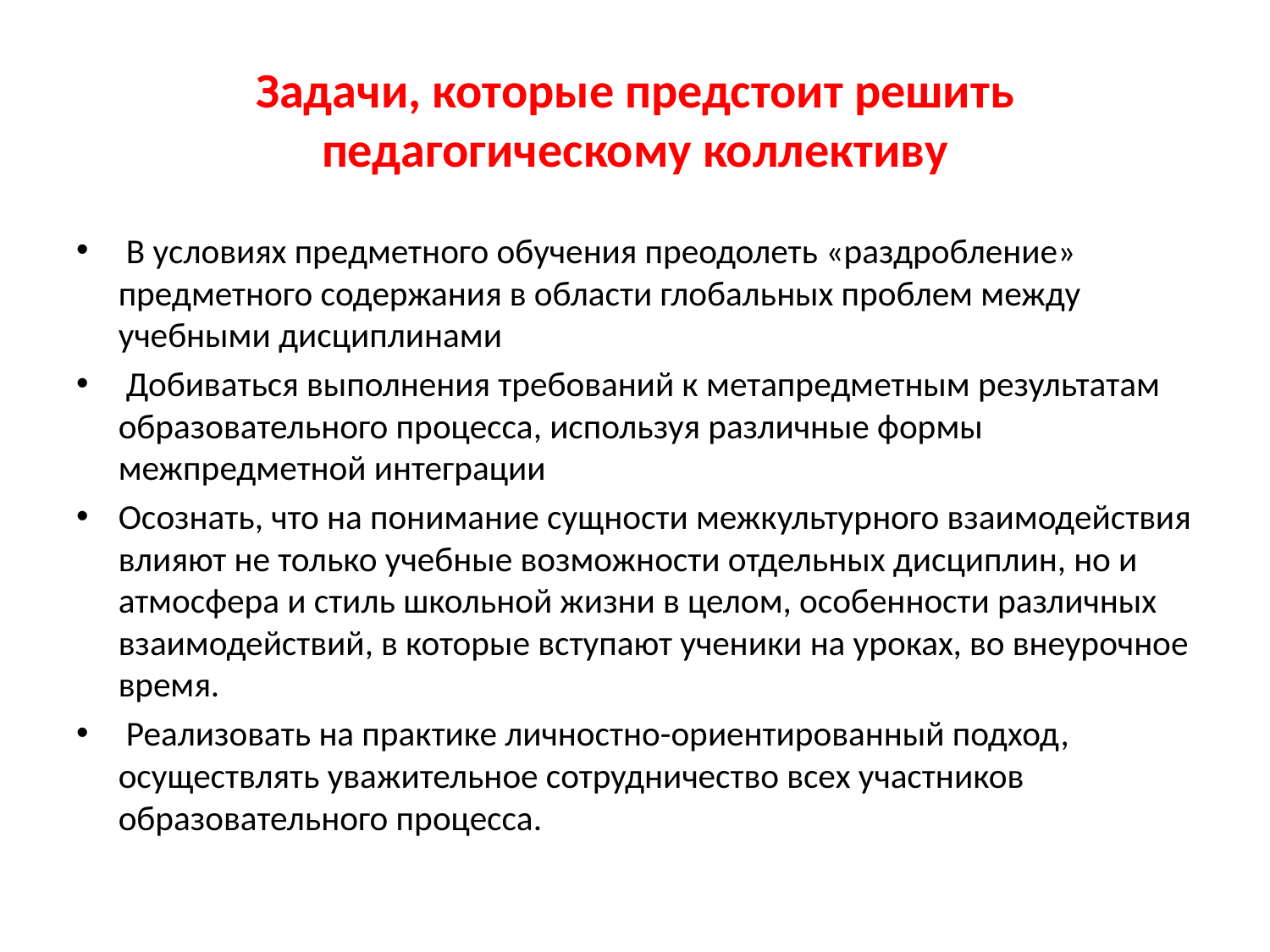

# Задачи, которые предстоит решить педагогическому коллективу
 В условиях предметного обучения преодолеть «раздробление» предметного содержания в области глобальных проблем между учебными дисциплинами
 Добиваться выполнения требований к метапредметным результатам образовательного процесса, используя различные формы межпредметной интеграции
Осознать, что на понимание сущности межкультурного взаимодействия влияют не только учебные возможности отдельных дисциплин, но и атмосфера и стиль школьной жизни в целом, особенности различных взаимодействий, в которые вступают ученики на уроках, во внеурочное время.
 Реализовать на практике личностно-ориентированный подход, осуществлять уважительное сотрудничество всех участников образовательного процесса.